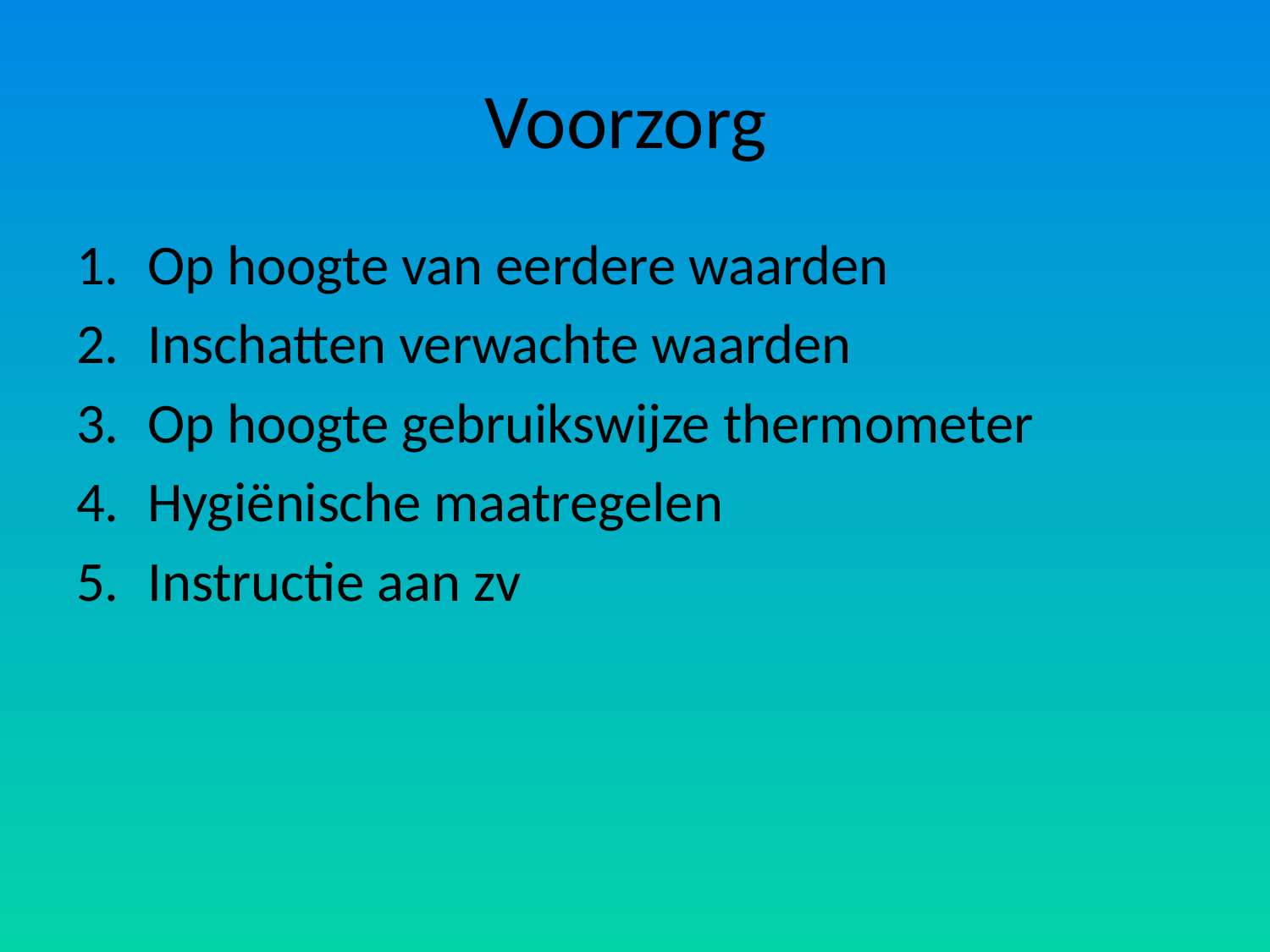

# Voorzorg
Op hoogte van eerdere waarden
Inschatten verwachte waarden
Op hoogte gebruikswijze thermometer
Hygiënische maatregelen
Instructie aan zv